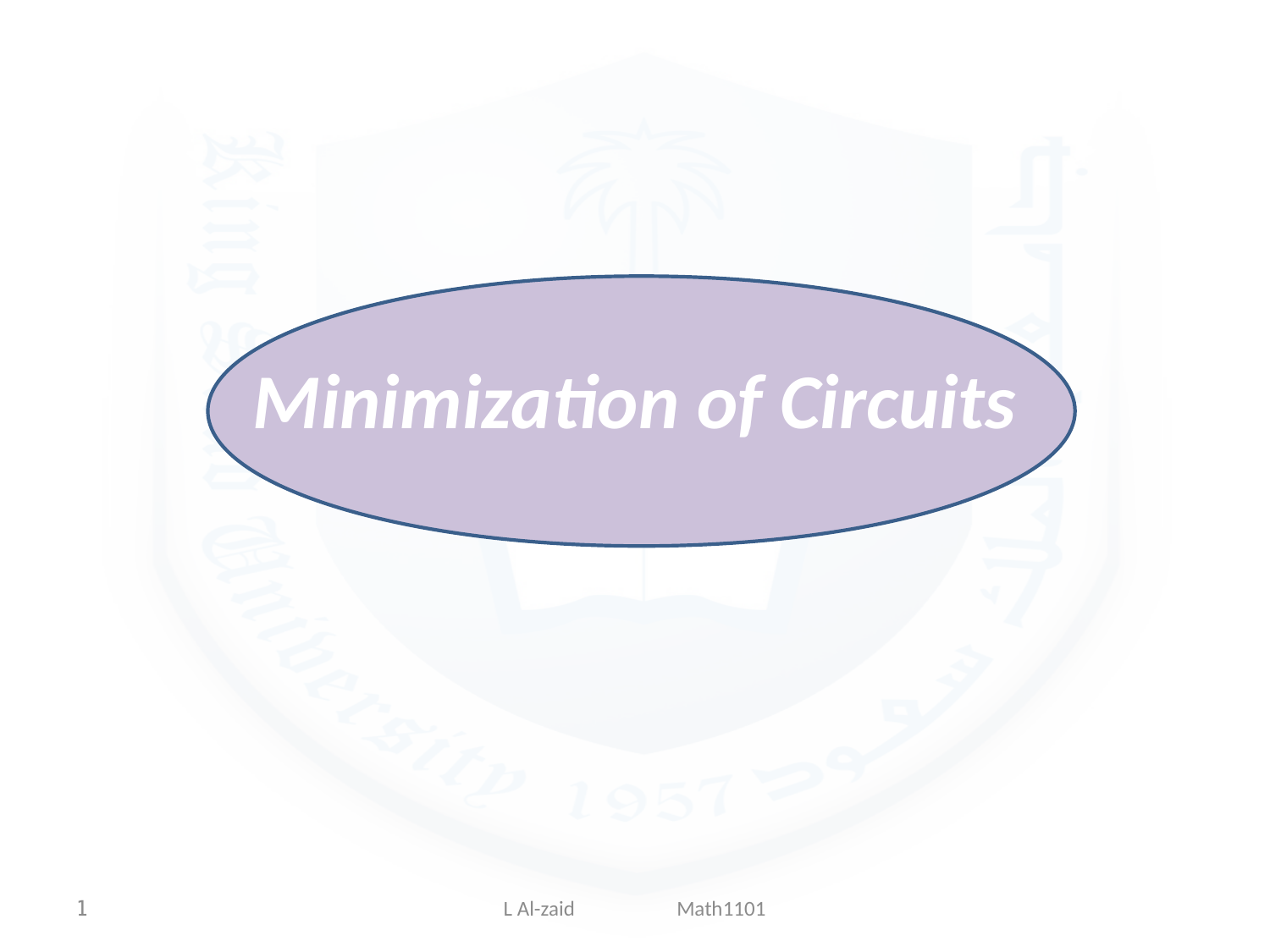

# Minimization of Circuits
1
L Al-zaid                     Math1101